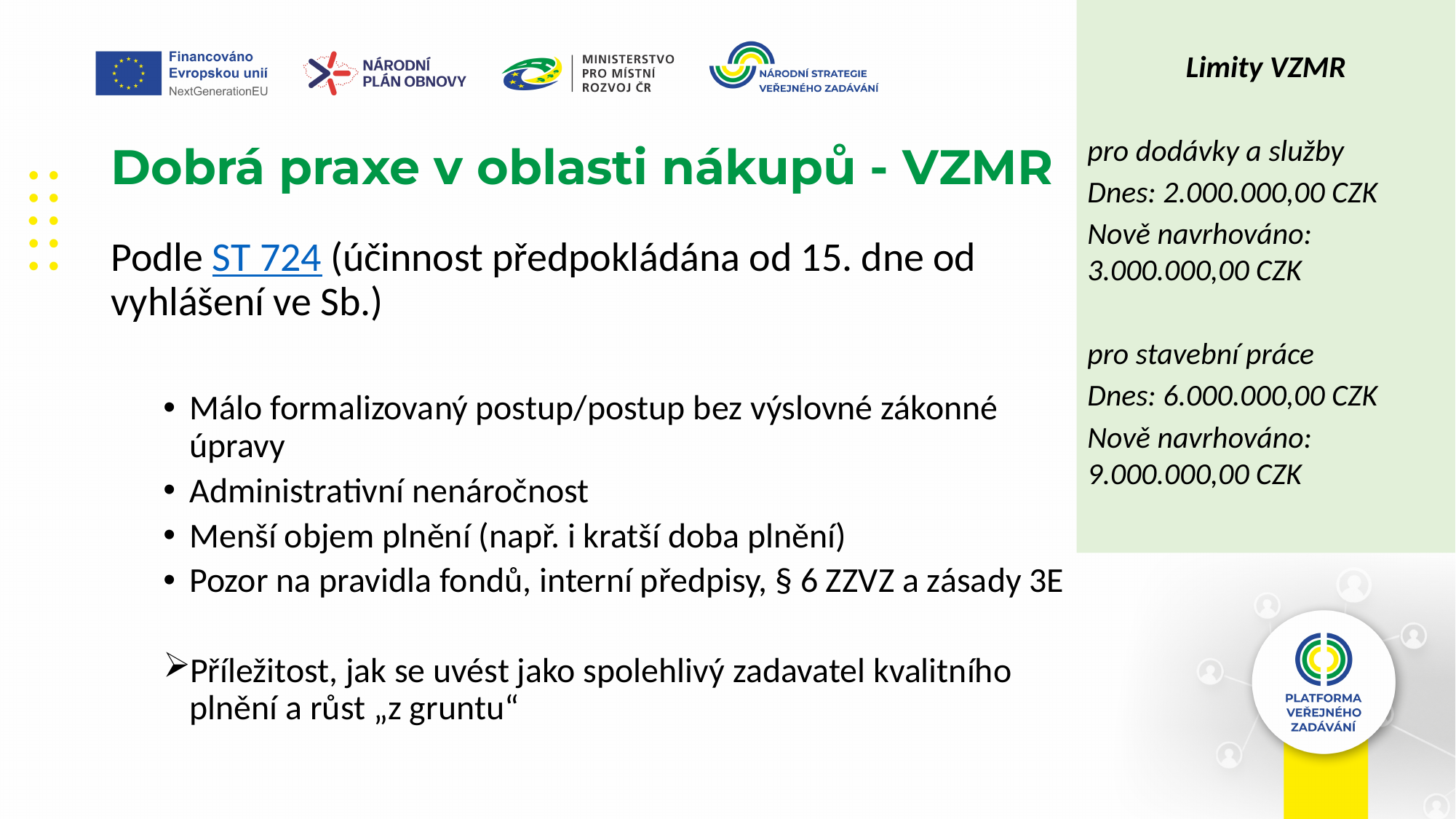

Limity VZMR

pro dodávky a služby
Dnes: 2.000.000,00 CZK
Nově navrhováno: 3.000.000,00 CZK

pro stavební práce
Dnes: 6.000.000,00 CZK
Nově navrhováno: 9.000.000,00 CZK

# Dobrá praxe v oblasti nákupů - VZMR
Podle ST 724 (účinnost předpokládána od 15. dne od vyhlášení ve Sb.)

Málo formalizovaný postup/postup bez výslovné zákonné úpravy
Administrativní nenáročnost
Menší objem plnění (např. i kratší doba plnění)
Pozor na pravidla fondů, interní předpisy, § 6 ZZVZ a zásady 3E

Příležitost, jak se uvést jako spolehlivý zadavatel kvalitního plnění a růst „z gruntu“